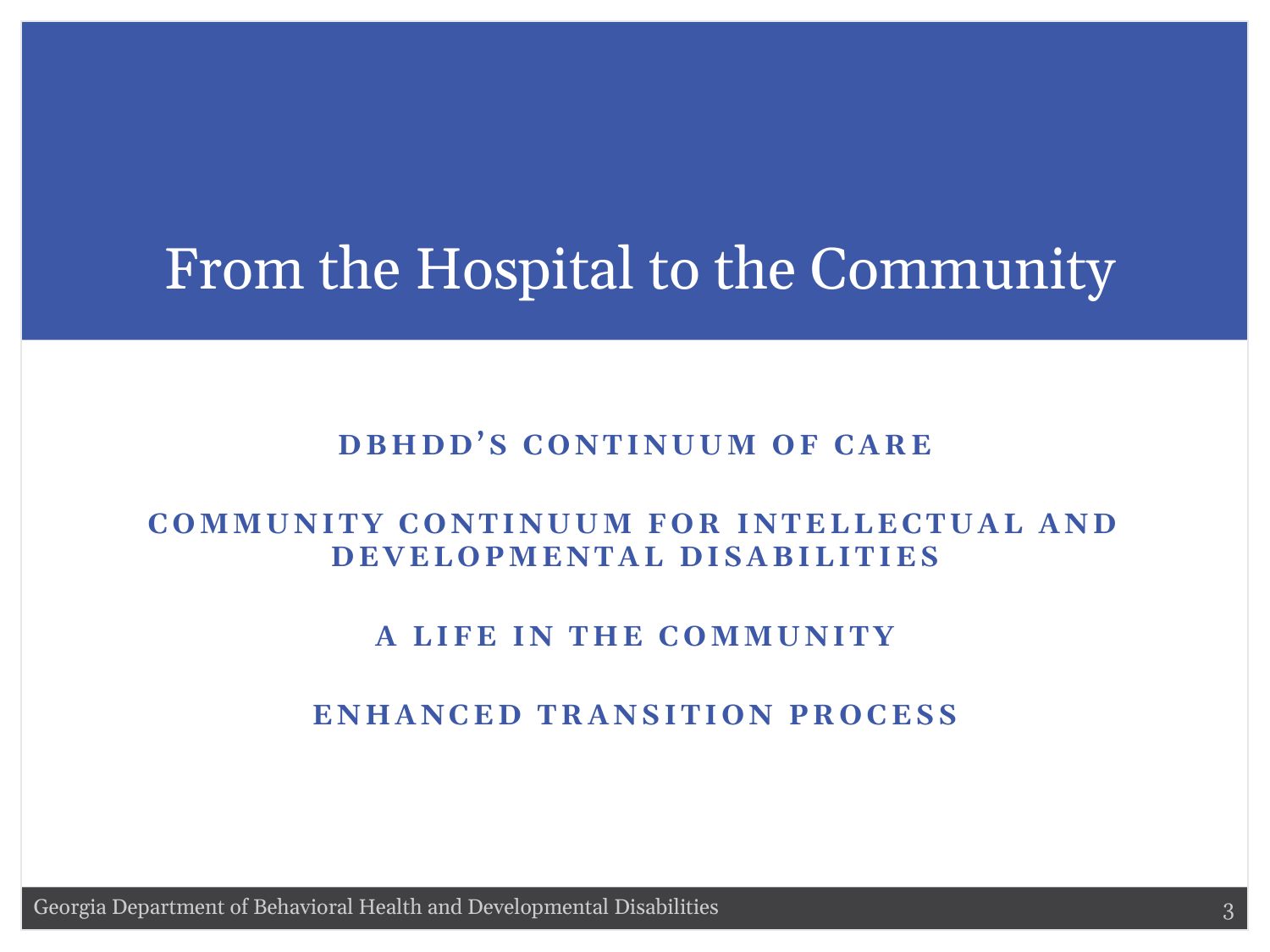

# From the Hospital to the Community

DBHDD’s Continuum of Care

Community Continuum for Intellectual and Developmental Disabilities

A Life in the Community

Enhanced Transition Process